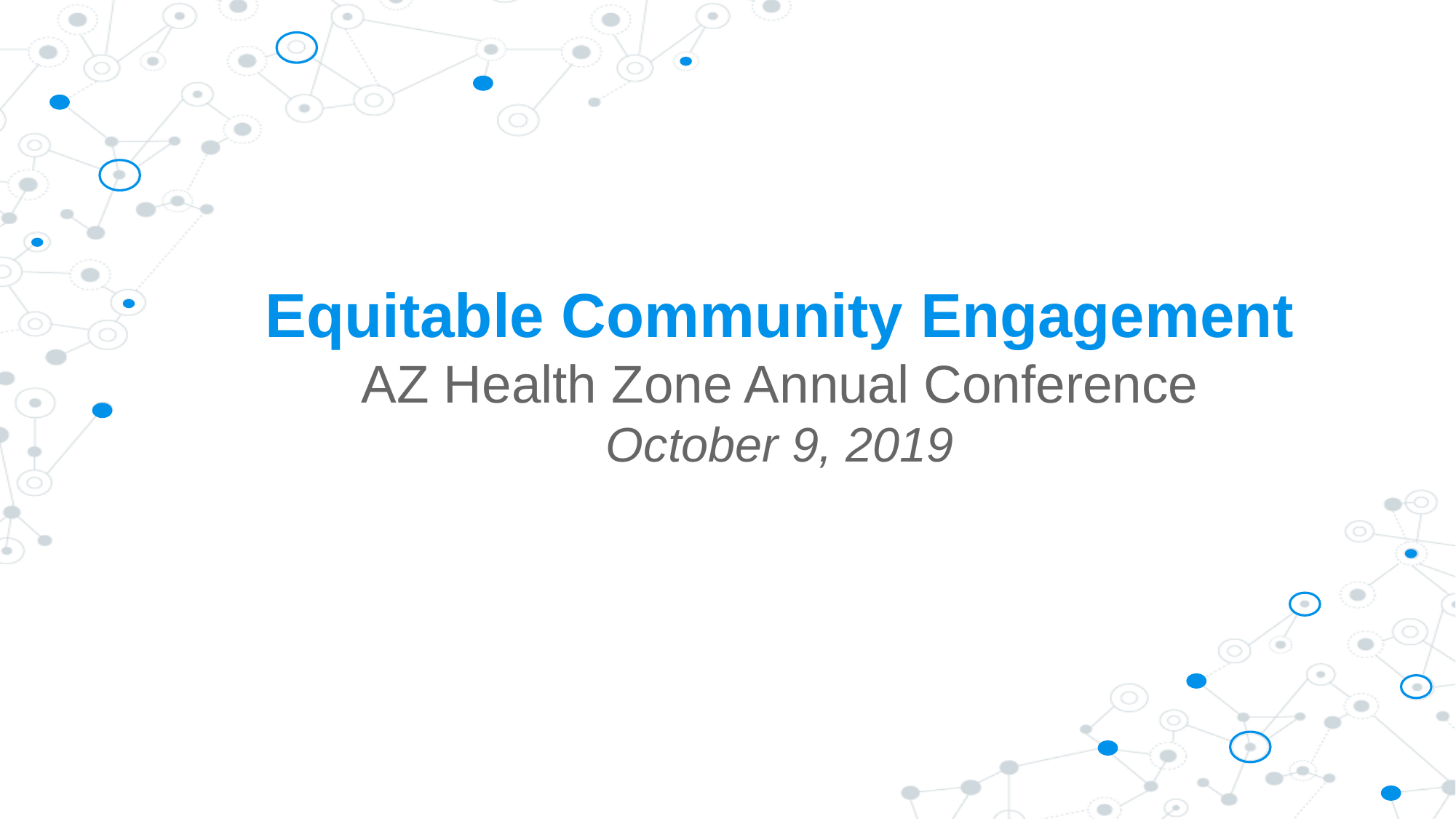

# Equitable Community Engagement
AZ Health Zone Annual Conference
October 9, 2019